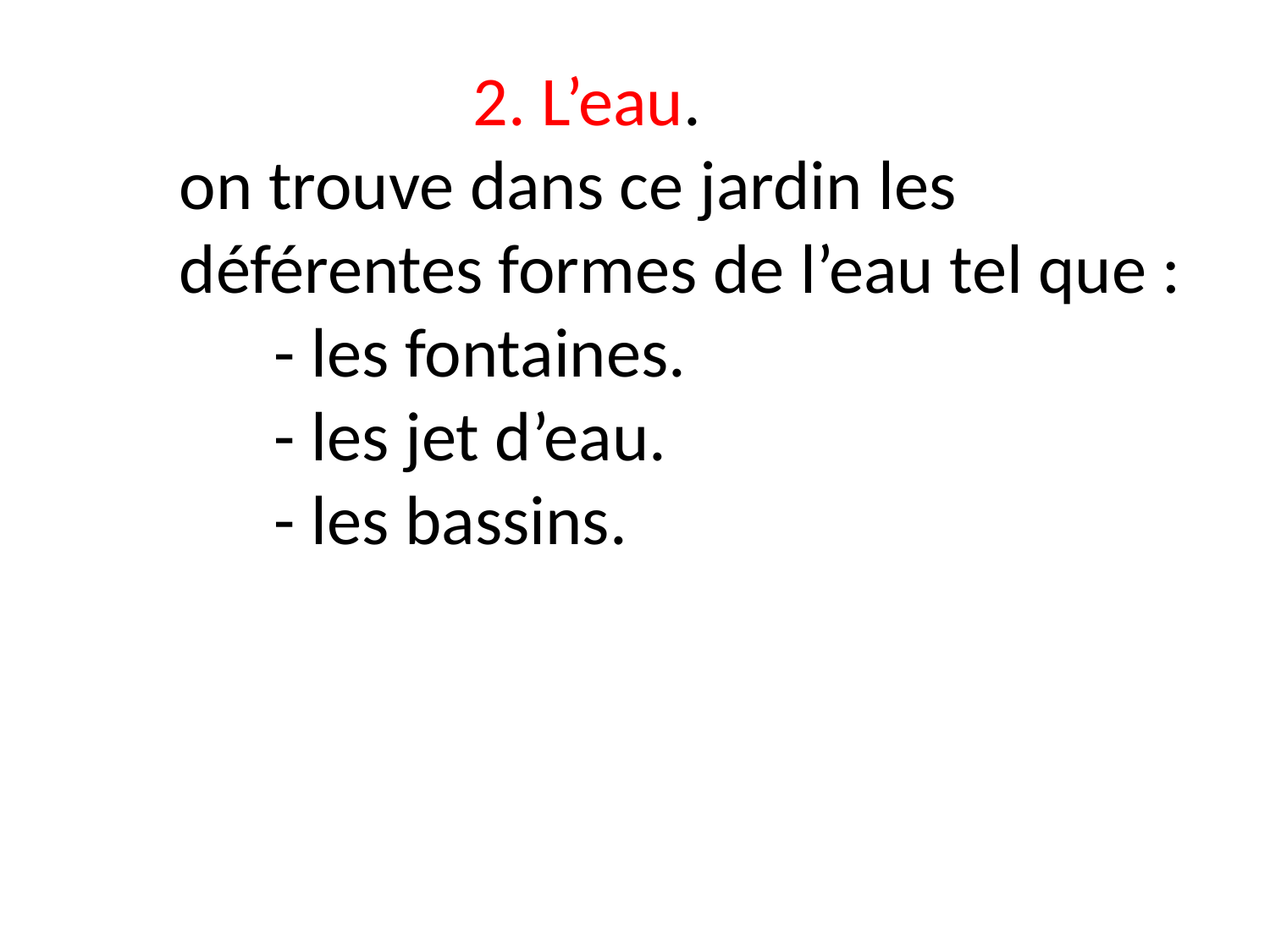

# 2. L’eau. on trouve dans ce jardin les déférentes formes de l’eau tel que : - les fontaines. - les jet d’eau. - les bassins.